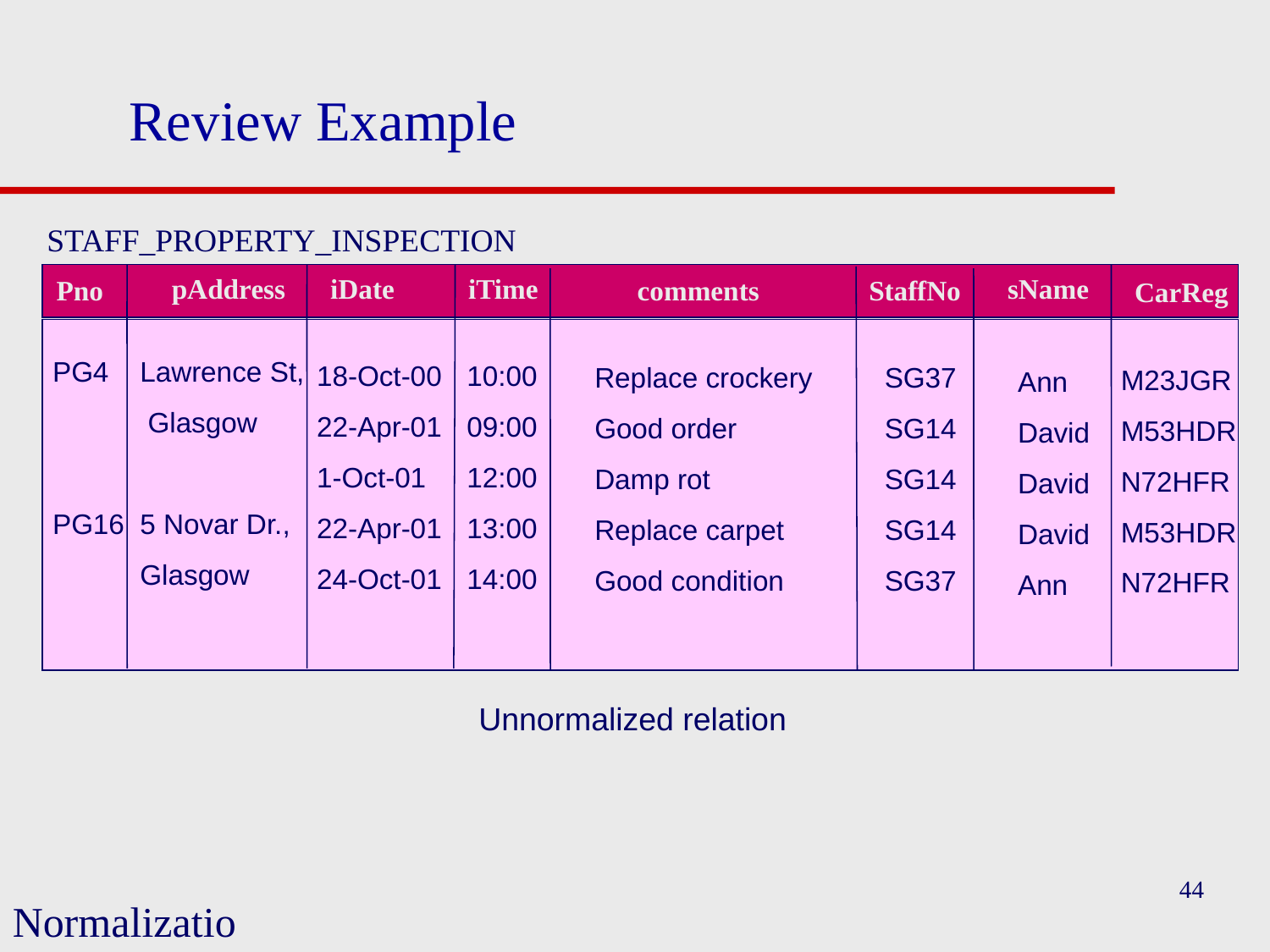

# Review Example

STAFF_PROPERTY_INSPECTION

pAddress

iDate

iTime
sName

 Pno
comments
StaffNo

CarReg

Lawrence St,
 Glasgow

5 Novar Dr.,
Glasgow
PG4

PG16
18-Oct-00
22-Apr-01
1-Oct-01
22-Apr-01
24-Oct-01
10:00
09:00
12:00
13:00
14:00
Replace crockery
Good order
Damp rot
Replace carpet
Good condition
SG37
SG14
SG14
SG14
SG37
M23JGR
M53HDR
N72HFR
M53HDR
N72HFR
Ann
David
David
David
Ann
Unnormalized relation
44
Normalization